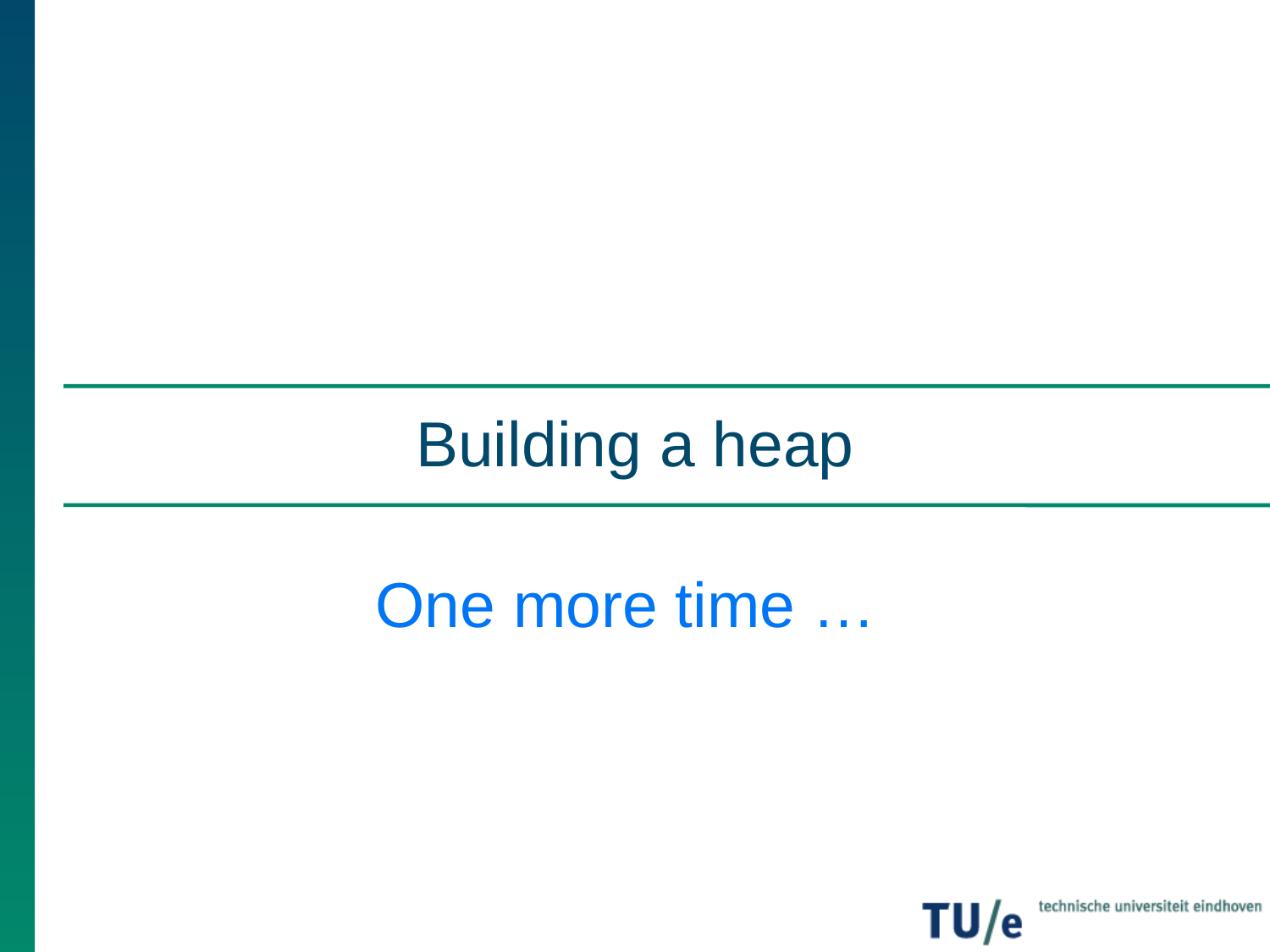

# Building a heap

One more time …